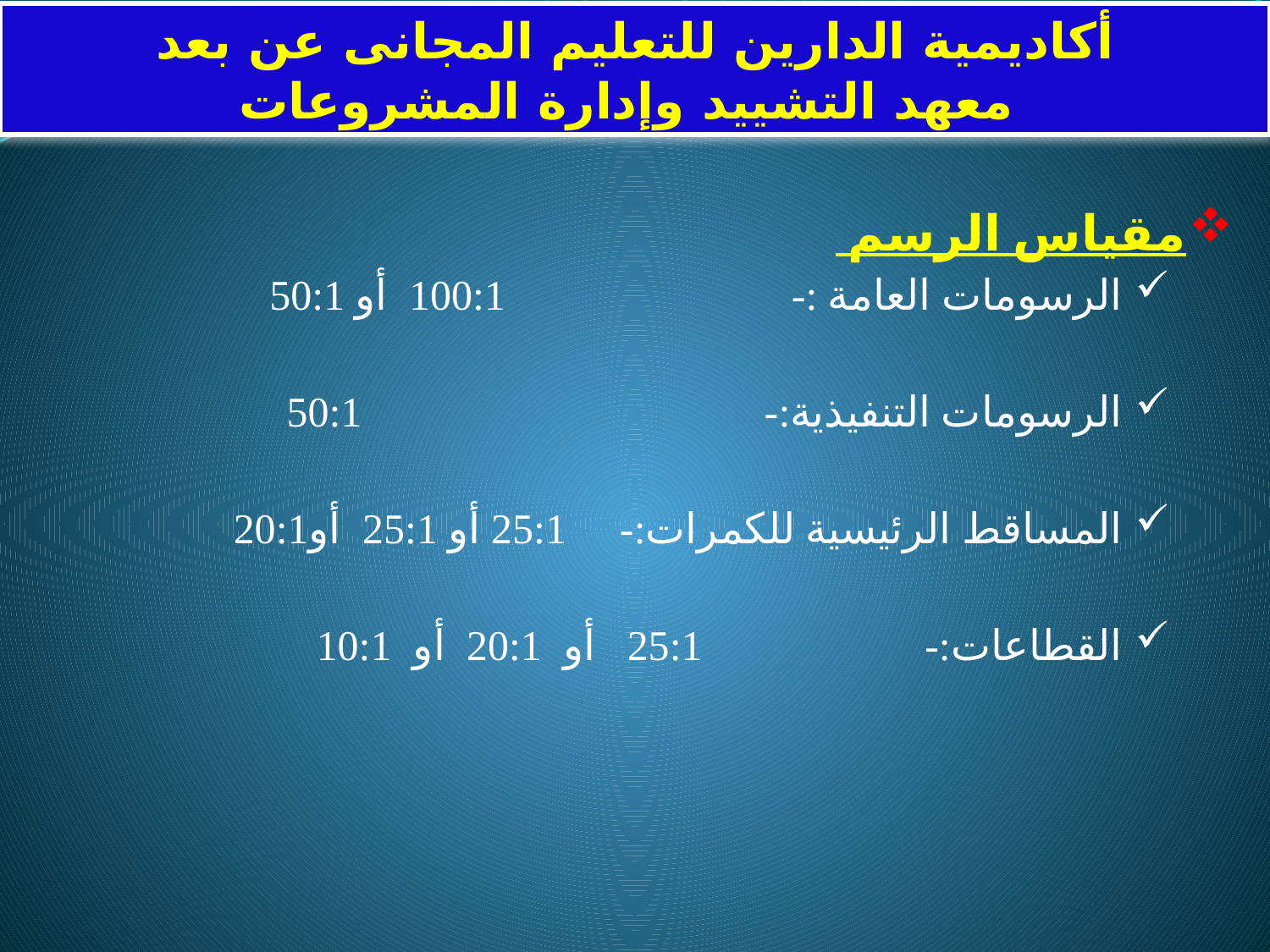

أكاديمية الدارين للتعليم المجانى عن بعد
معهد التشييد وإدارة المشروعات
مقياس الرسم
الرسومات العامة :-                           100:1  أو 50:1

الرسومات التنفيذية:-                                      50:1

المساقط الرئيسية للكمرات:-     25:1 أو 25:1  أو20:1

القطاعات:-                     25:1   أو  20:1  أو  10:1